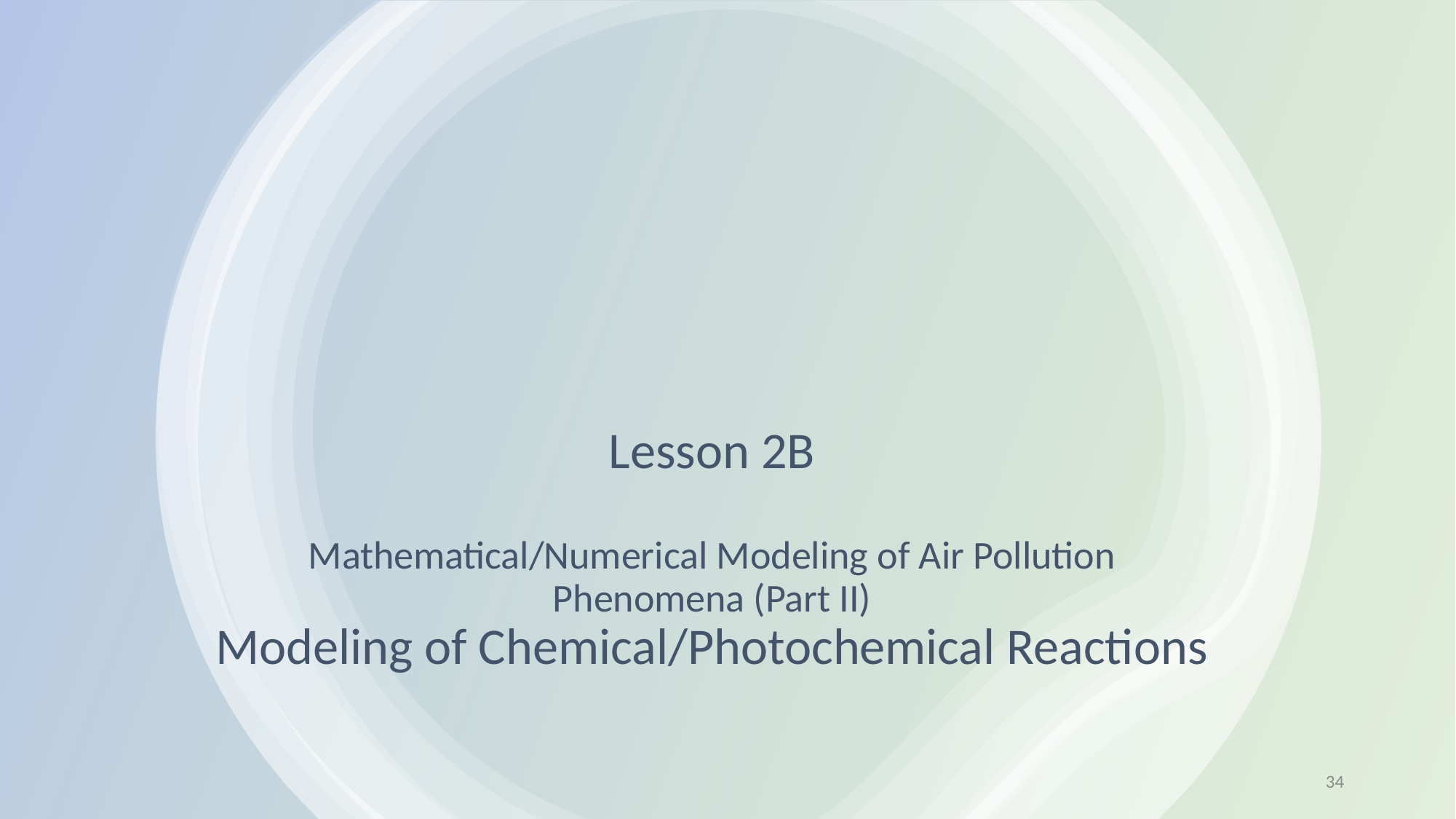

# Lesson 2B Mathematical/Numerical Modeling of Air Pollution Phenomena (Part II) Modeling of Chemical/Photochemical Reactions
34